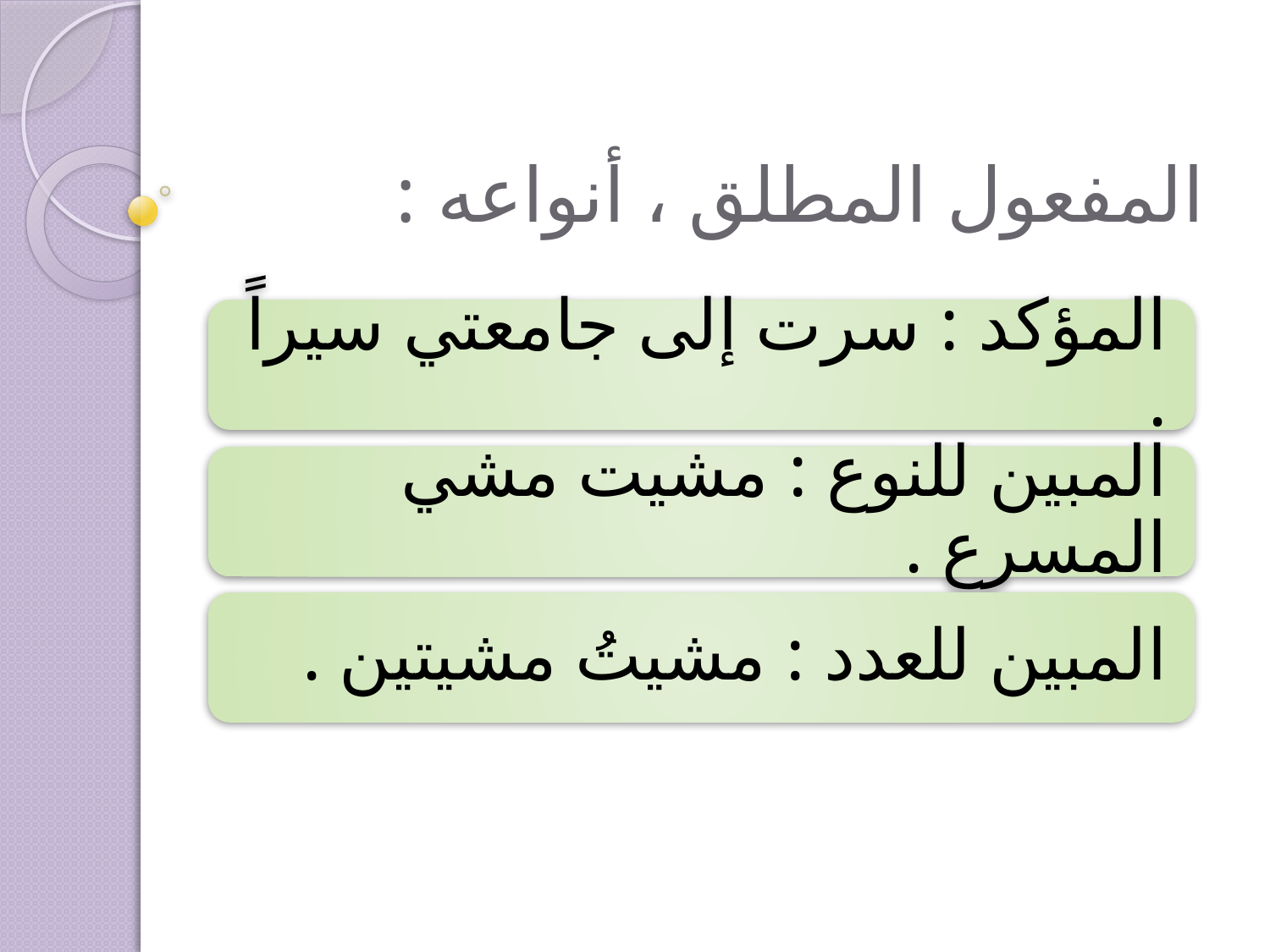

# المفعول المطلق ، أنواعه :
المؤكد : سرت إلى جامعتي سيراً .
المبين للنوع : مشيت مشي المسرع .
المبين للعدد : مشيتُ مشيتين .